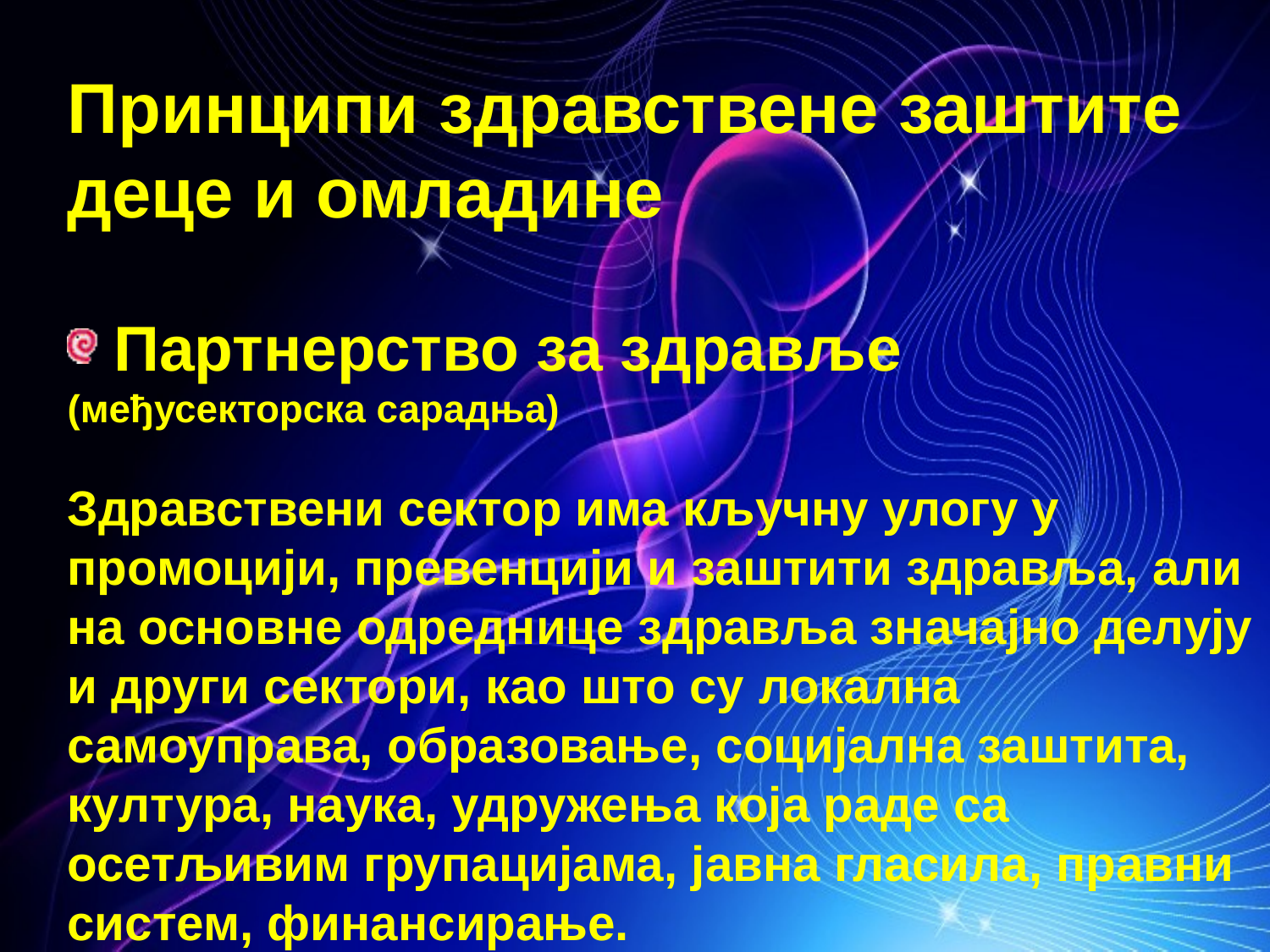

Принципи здравствене заштите деце и омладине

 Партнерство за здравље
(међусекторска сарадња)

Здравствени сектор има кључну улогу у промоцији, превенцији и заштити здравља, али на основне одреднице здравља значајно делују и други сектори, као што су локална самоуправа, образовање, социјална заштита, култура, наука, удружења која раде са осетљивим групацијама, јавна гласила, правни систем, финансирање.